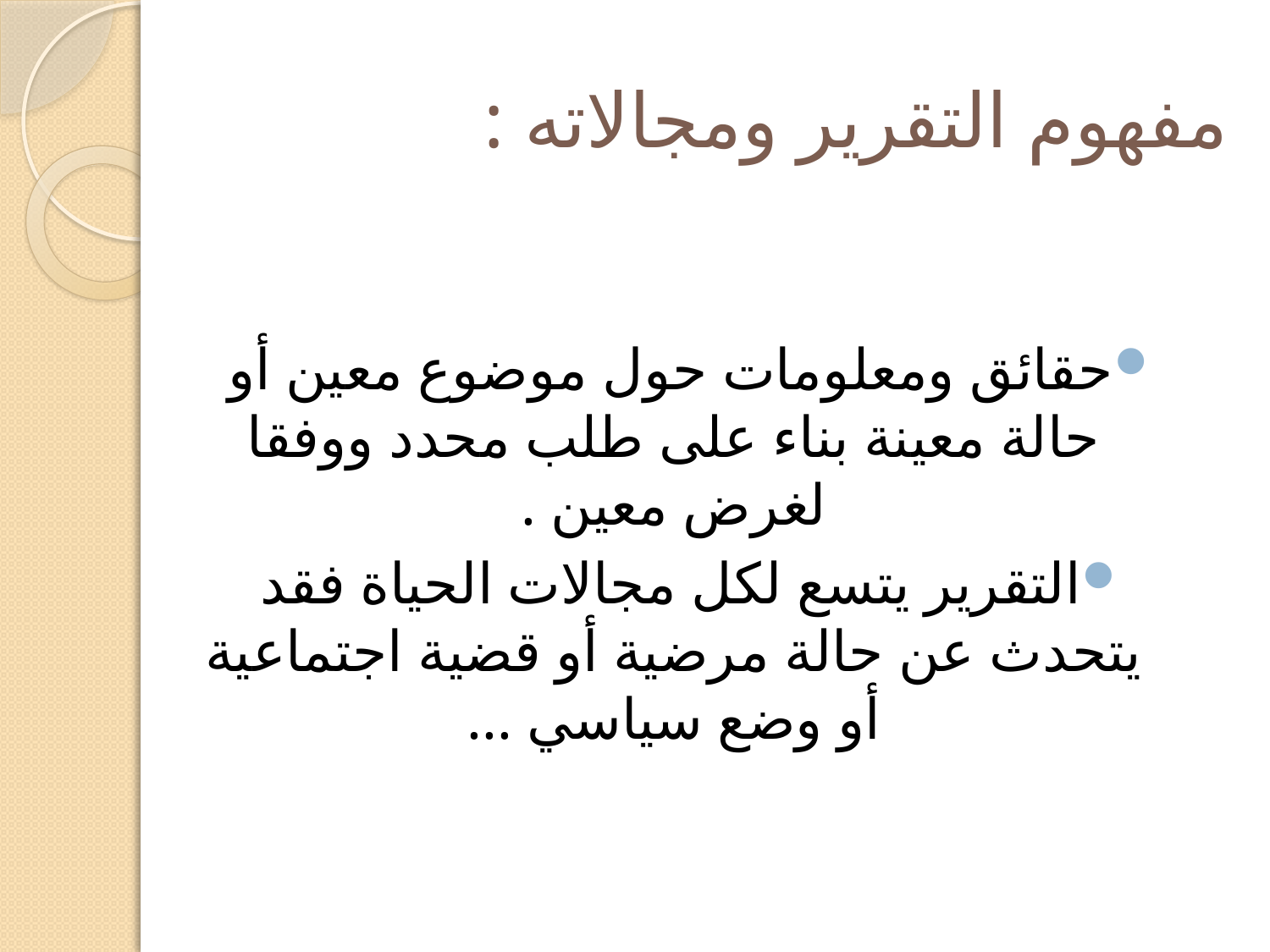

# مفهوم التقرير ومجالاته :
حقائق ومعلومات حول موضوع معين أو حالة معينة بناء على طلب محدد ووفقا لغرض معين .
التقرير يتسع لكل مجالات الحياة فقد يتحدث عن حالة مرضية أو قضية اجتماعية أو وضع سياسي ...